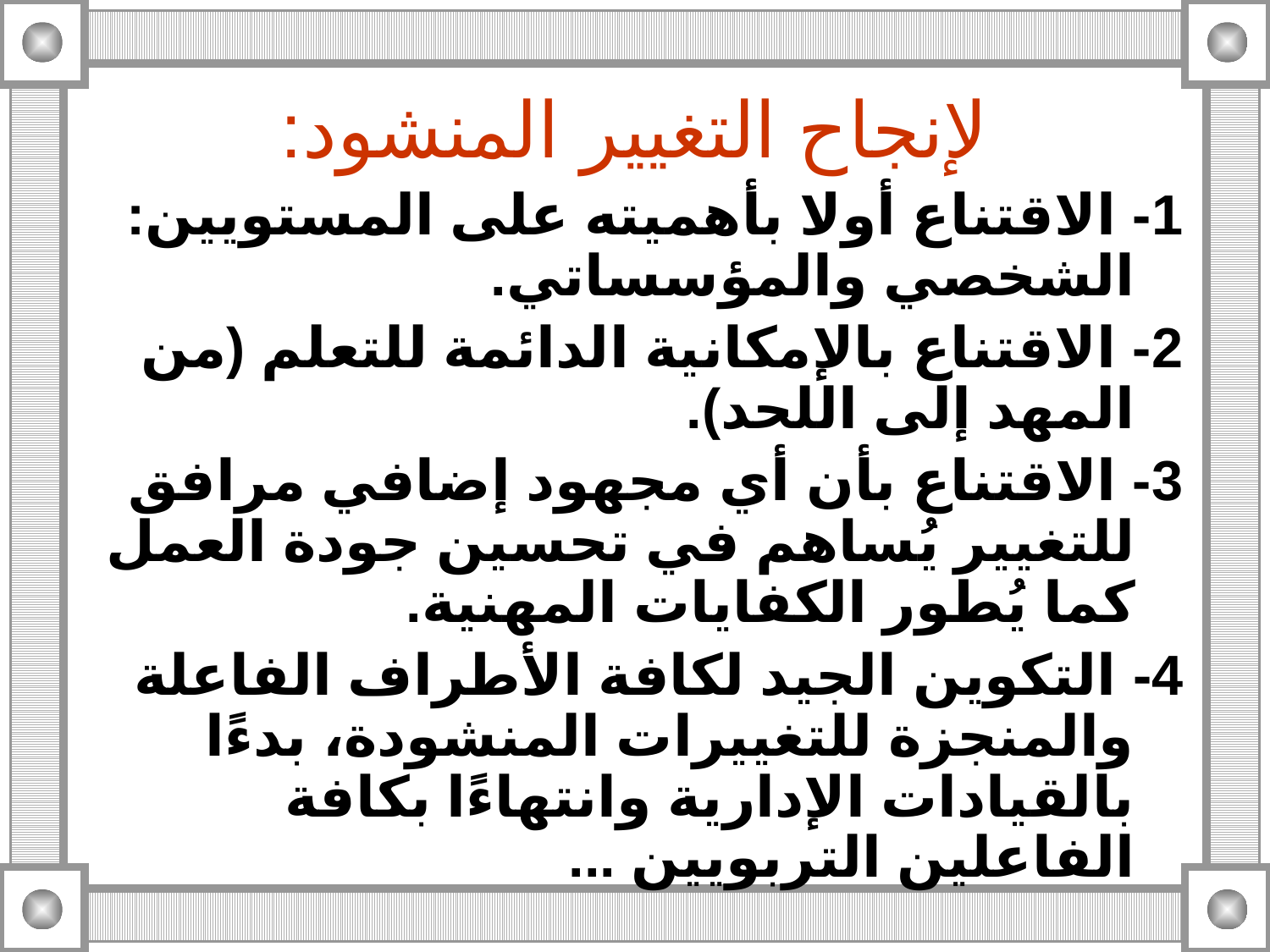

# لإنجاح التغيير المنشود:
1- الاقتناع أولا بأهميته على المستويين: الشخصي والمؤسساتي.
2- الاقتناع بالإمكانية الدائمة للتعلم (من المهد إلى اللحد).
3- الاقتناع بأن أي مجهود إضافي مرافق للتغيير يُساهم في تحسين جودة العمل كما يُطور الكفايات المهنية.
4- التكوين الجيد لكافة الأطراف الفاعلة والمنجزة للتغييرات المنشودة، بدءًا بالقيادات الإدارية وانتهاءًا بكافة الفاعلين التربويين ...